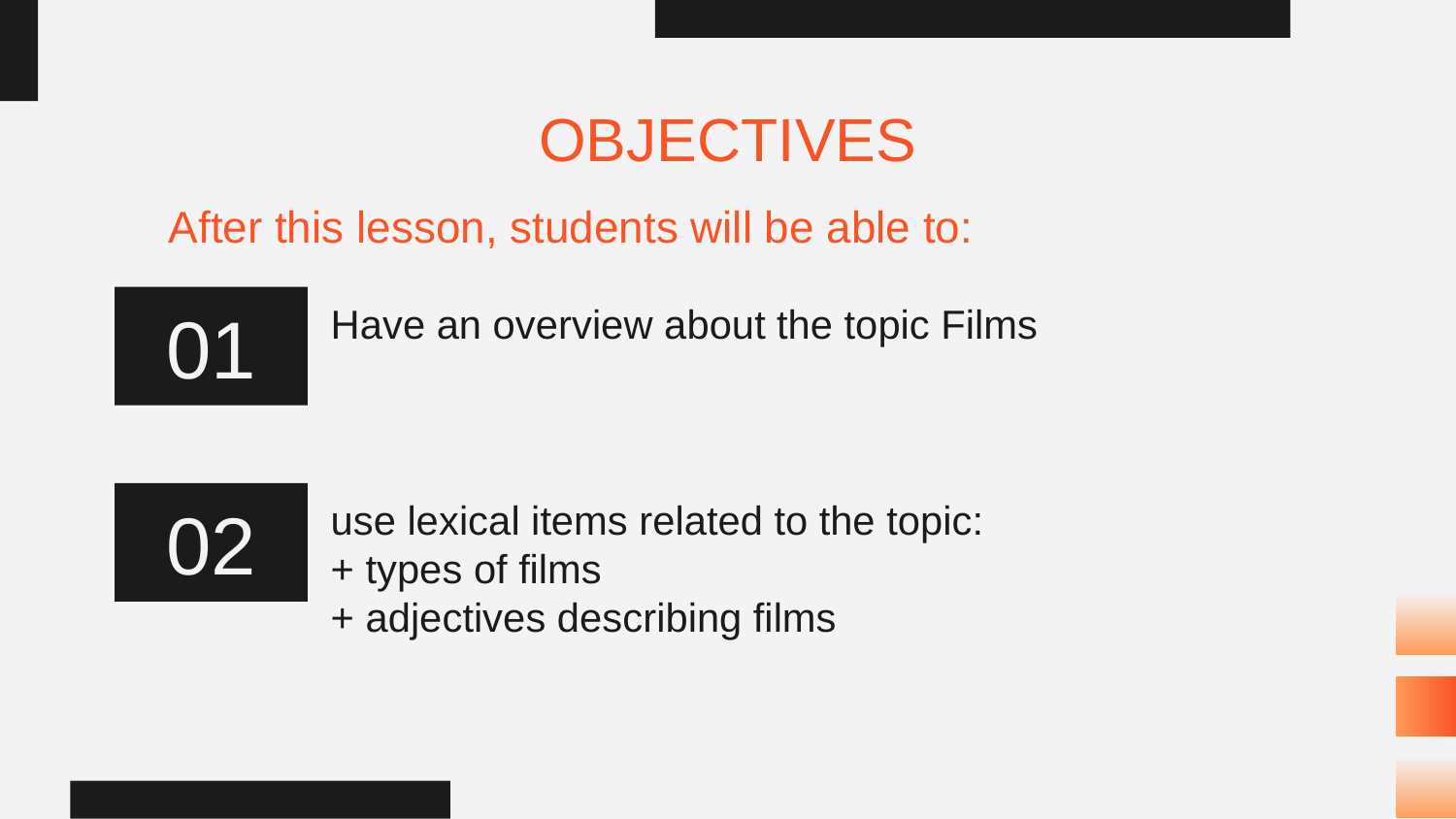

OBJECTIVES
# After this lesson, students will be able to:
Have an overview about the topic Films

01
use lexical items related to the topic:
+ types of films
+ adjectives describing films
02